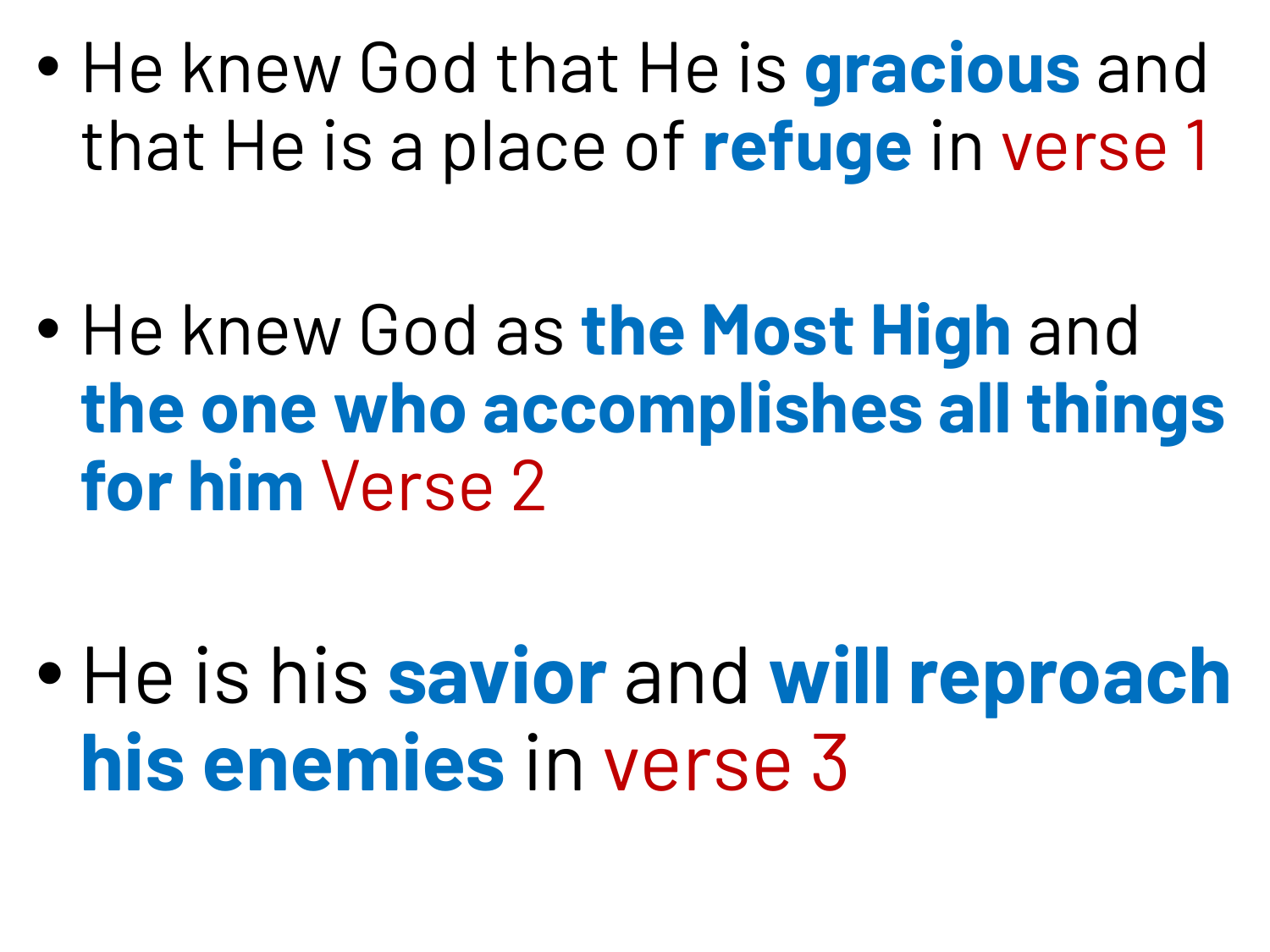

He knew God that He is gracious and that He is a place of refuge in verse 1

He knew God as the Most High and the one who accomplishes all things for him Verse 2

He is his savior and will reproach his enemies in verse 3